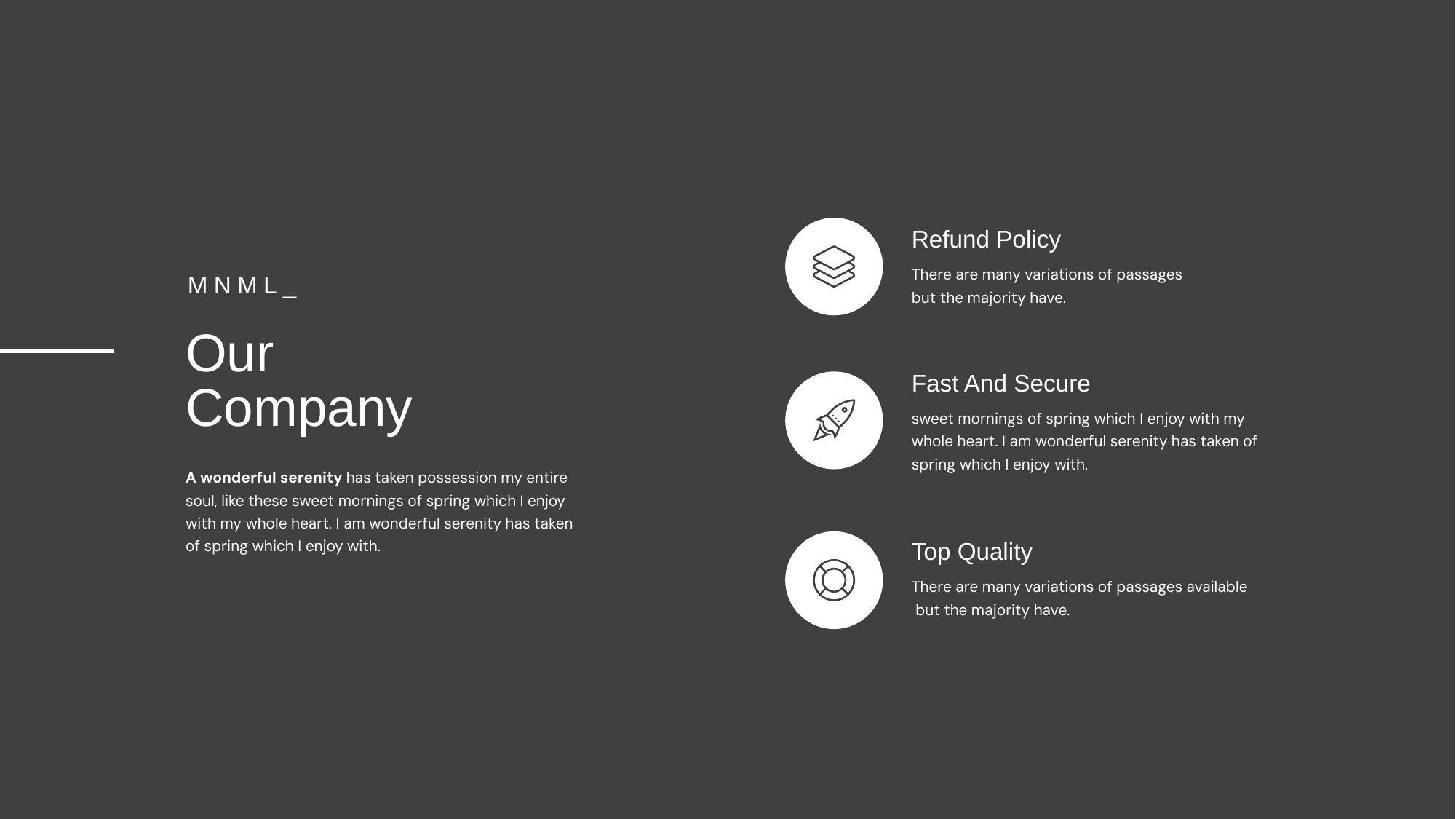

Refund Policy

There are many variations of passages
but the majority have.
Mnml_
Our
Company
Fast And Secure

sweet mornings of spring which I enjoy with my whole heart. I am wonderful serenity has taken of spring which I enjoy with.

A wonderful serenity has taken possession my entire soul, like these sweet mornings of spring which I enjoy with my whole heart. I am wonderful serenity has taken of spring which I enjoy with.

Top Quality

There are many variations of passages available
 but the majority have.